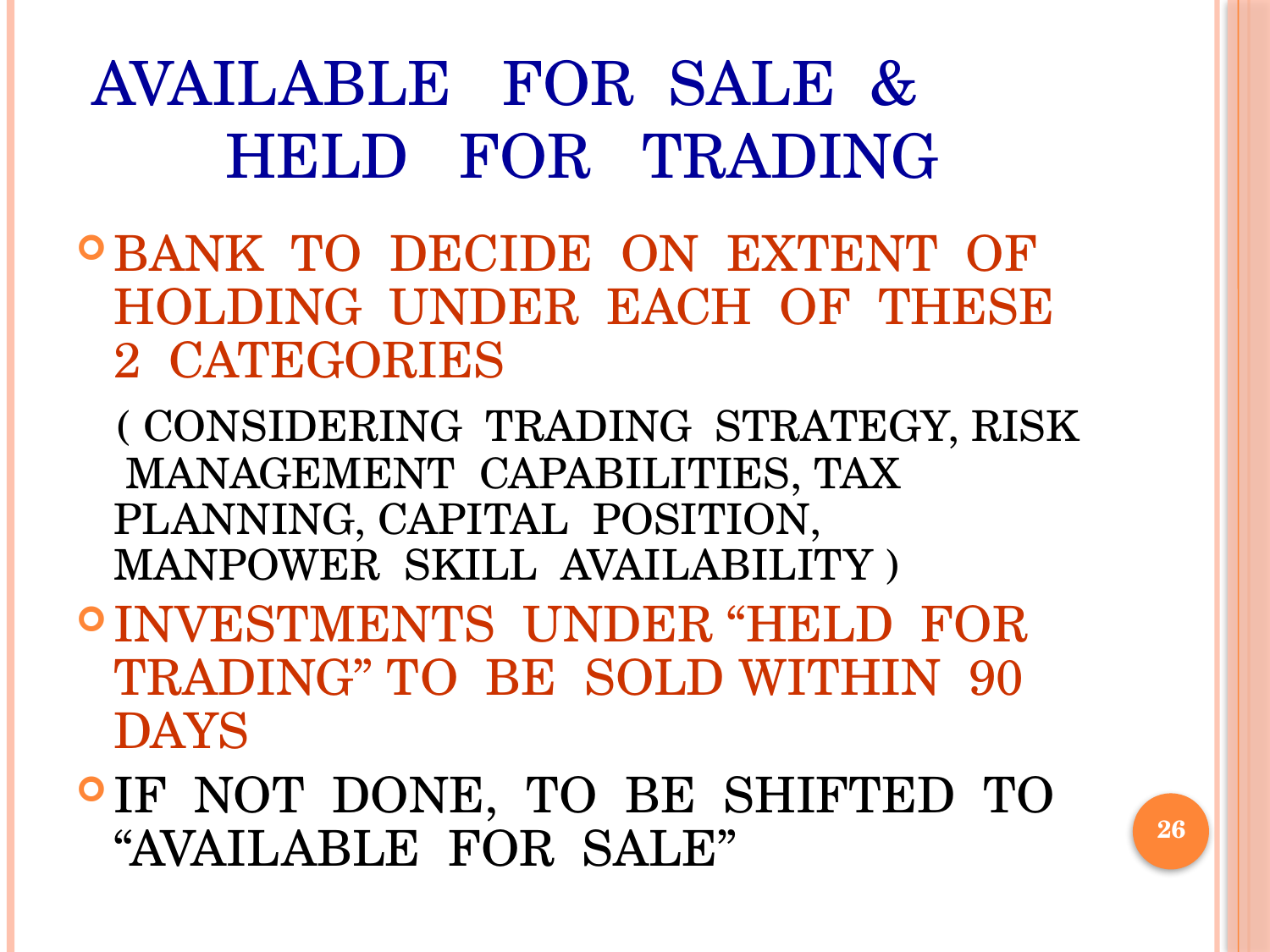

# AVAILABLE   FOR  SALE  &          HELD   FOR   TRADING
BANK  TO  DECIDE  ON  EXTENT  OF  HOLDING  UNDER  EACH  OF  THESE  2  CATEGORIES
   ( CONSIDERING  TRADING  STRATEGY, RISK  MANAGEMENT  CAPABILITIES, TAX  PLANNING, CAPITAL  POSITION,  MANPOWER  SKILL  AVAILABILITY )
INVESTMENTS  UNDER “HELD  FOR  TRADING” TO  BE  SOLD WITHIN  90  DAYS
IF  NOT  DONE,  TO  BE  SHIFTED  TO  “AVAILABLE  FOR  SALE”

26